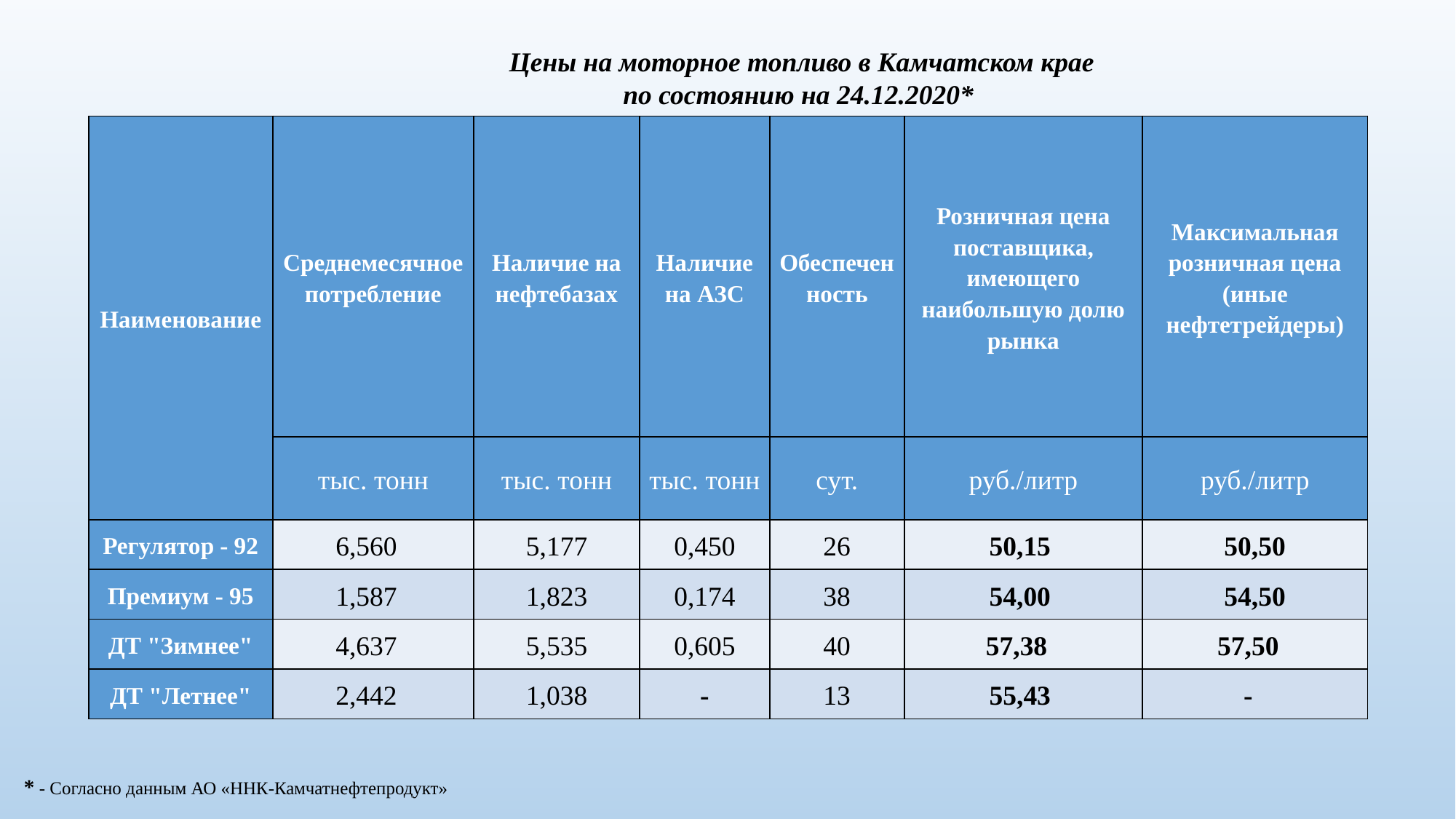

Цены на моторное топливо в Камчатском крае
по состоянию на 24.12.2020*
| Наименование | Среднемесячное потребление | Наличие на нефтебазах | Наличие на АЗС | Обеспеченность | Розничная цена поставщика, имеющего наибольшую долю рынка | Максимальная розничная цена (иные нефтетрейдеры) |
| --- | --- | --- | --- | --- | --- | --- |
|  | тыс. тонн | тыс. тонн | тыс. тонн | сут. | руб./литр | руб./литр |
| Регулятор - 92 | 6,560 | 5,177 | 0,450 | 26 | 50,15 | 50,50 |
| Премиум - 95 | 1,587 | 1,823 | 0,174 | 38 | 54,00 | 54,50 |
| ДТ "Зимнее" | 4,637 | 5,535 | 0,605 | 40 | 57,38 | 57,50 |
| ДТ "Летнее" | 2,442 | 1,038 | - | 13 | 55,43 | - |
* - Согласно данным АО «ННК-Камчатнефтепродукт»